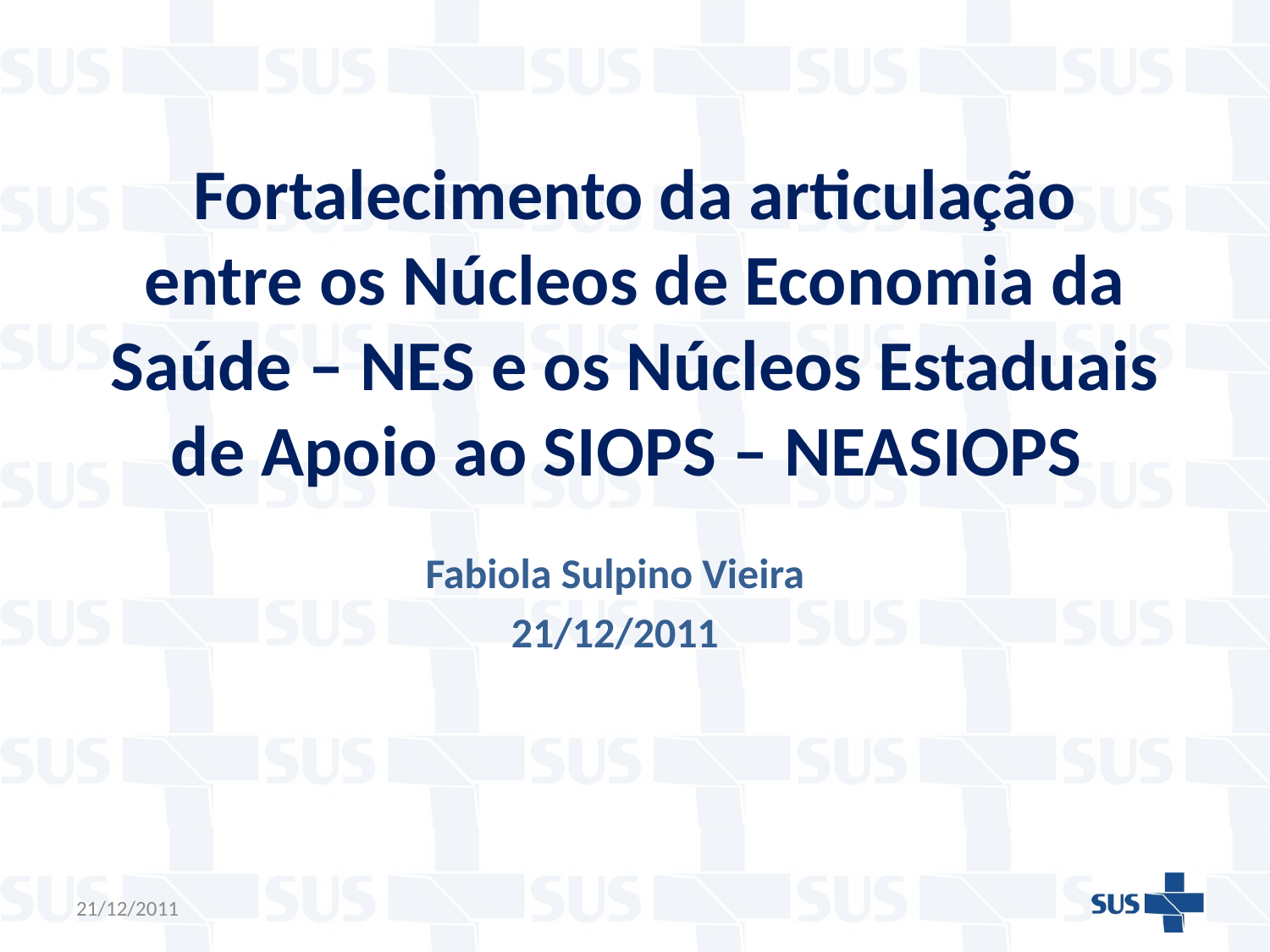

# Fortalecimento da articulação entre os Núcleos de Economia da Saúde – NES e os Núcleos Estaduais de Apoio ao SIOPS – NEASIOPS
Fabiola Sulpino Vieira
21/12/2011
21/12/2011